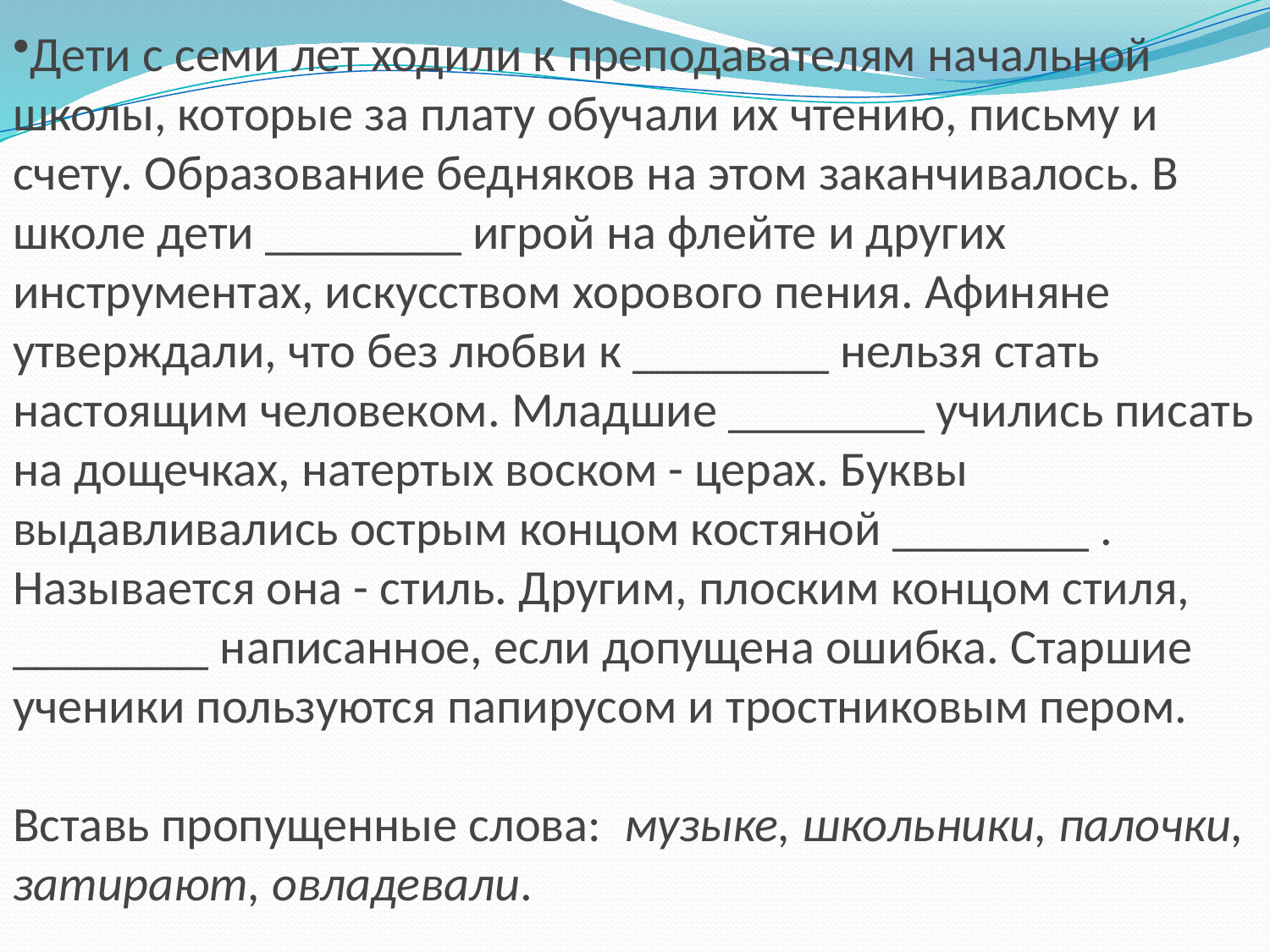

Дети с семи лет ходили к преподавателям начальной школы, которые за плату обучали их чтению, письму и счету. Образование бедняков на этом заканчивалось. В школе дети ________ игрой на флейте и других инструментах, искусством хорового пения. Афиняне утверждали, что без любви к ________ нельзя стать настоящим человеком. Младшие ________ учились писать на дощечках, натертых воском - церах. Буквы выдавливались острым концом костяной ________ . Называется она - стиль. Другим, плоским концом стиля, ________ написанное, если допущена ошибка. Старшие ученики пользуются папирусом и тростниковым пером.

Вставь пропущенные слова:  музыке, школьники, палочки, затирают, овладевали.